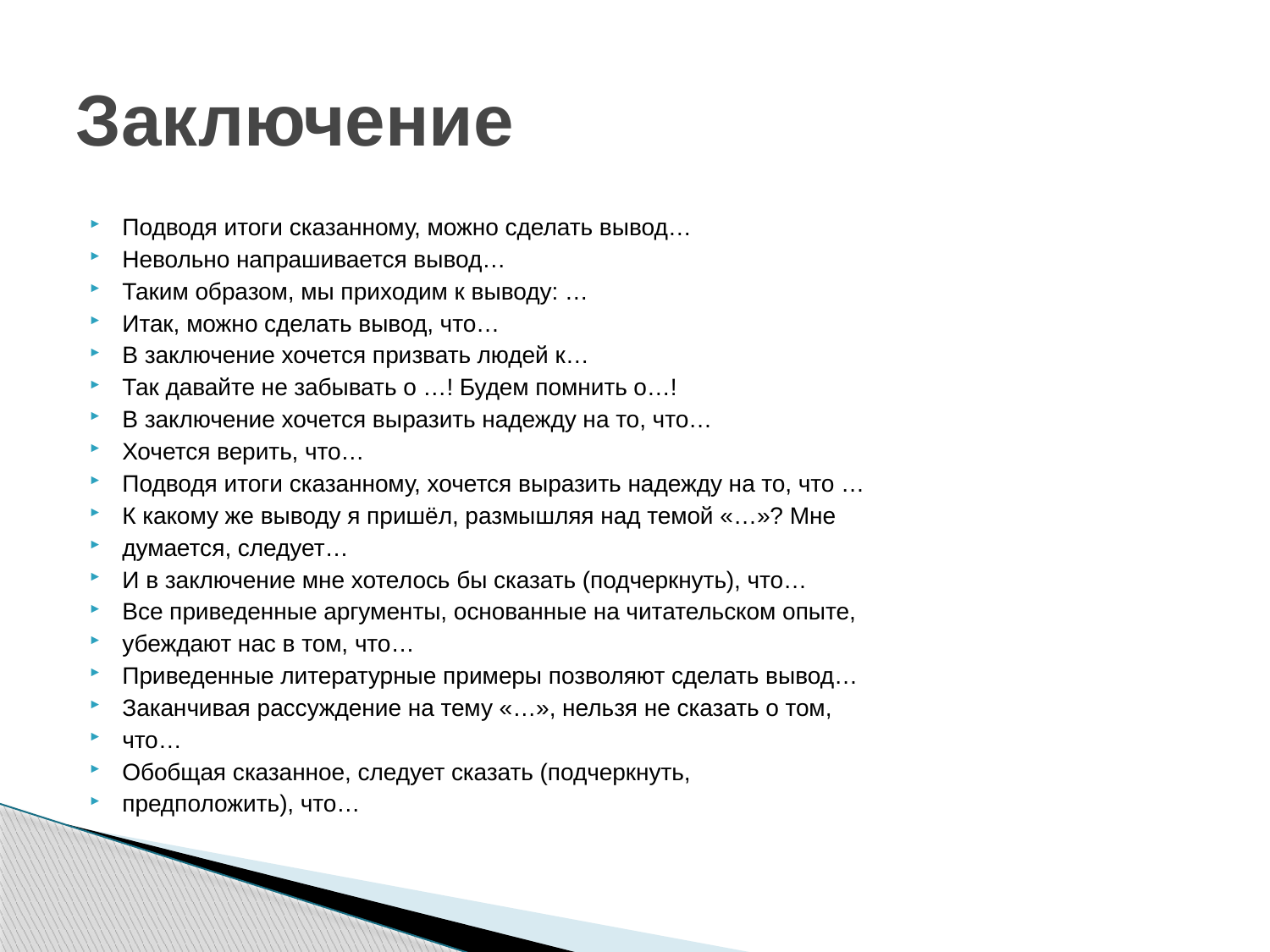

# Заключение
Подводя итоги сказанному, можно сделать вывод…
Невольно напрашивается вывод…
Таким образом, мы приходим к выводу: …
Итак, можно сделать вывод, что…
В заключение хочется призвать людей к…
Так давайте не забывать о …! Будем помнить о…!
В заключение хочется выразить надежду на то, что…
Хочется верить, что…
Подводя итоги сказанному, хочется выразить надежду на то, что …
К какому же выводу я пришёл, размышляя над темой «…»? Мне
думается, следует…
И в заключение мне хотелось бы сказать (подчеркнуть), что…
Все приведенные аргументы, основанные на читательском опыте,
убеждают нас в том, что…
Приведенные литературные примеры позволяют сделать вывод…
Заканчивая рассуждение на тему «…», нельзя не сказать о том,
что…
Обобщая сказанное, следует сказать (подчеркнуть,
предположить), что…